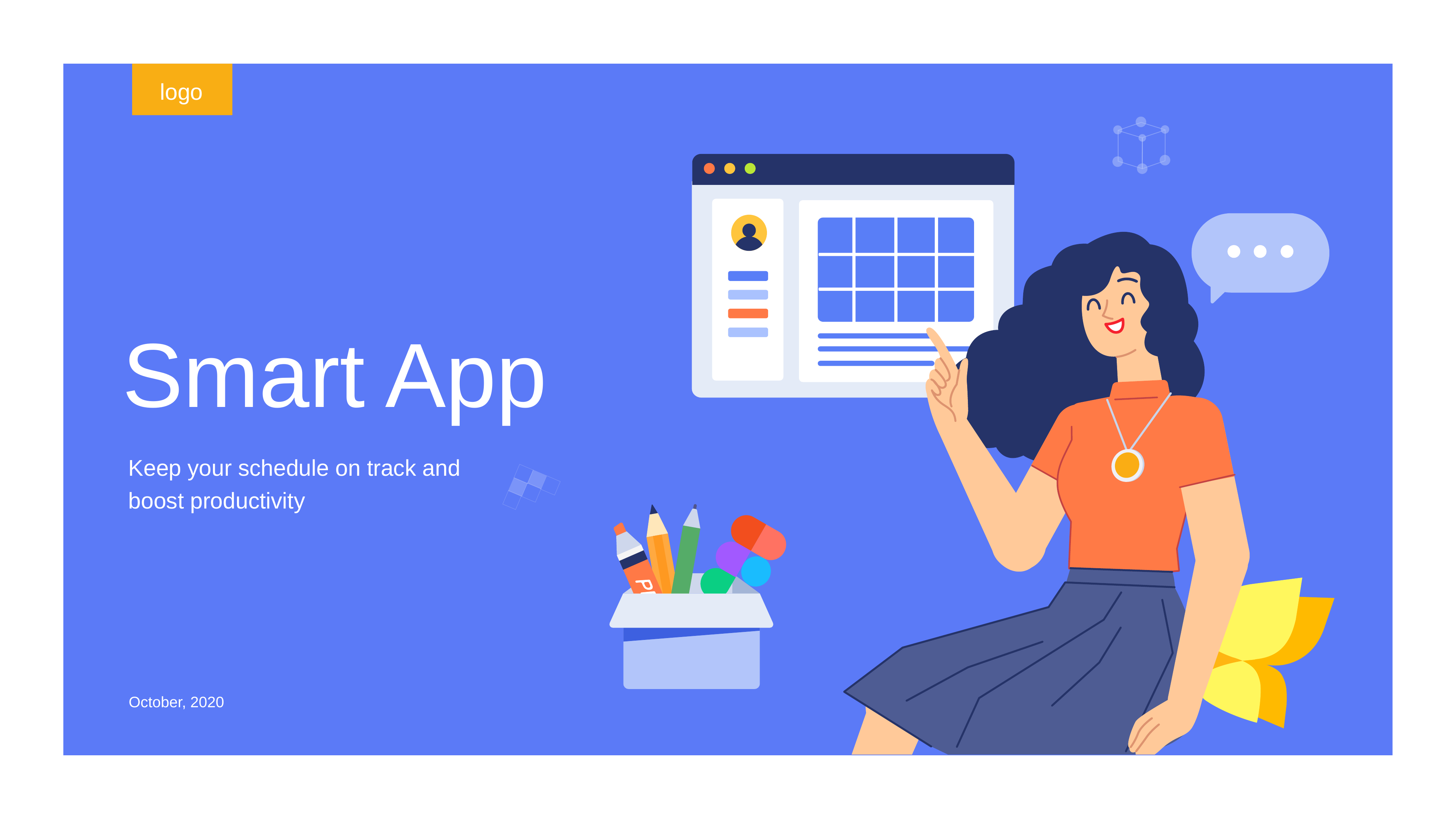

logo

Smart App

Keep your schedule on track and boost productivity

October, 2020